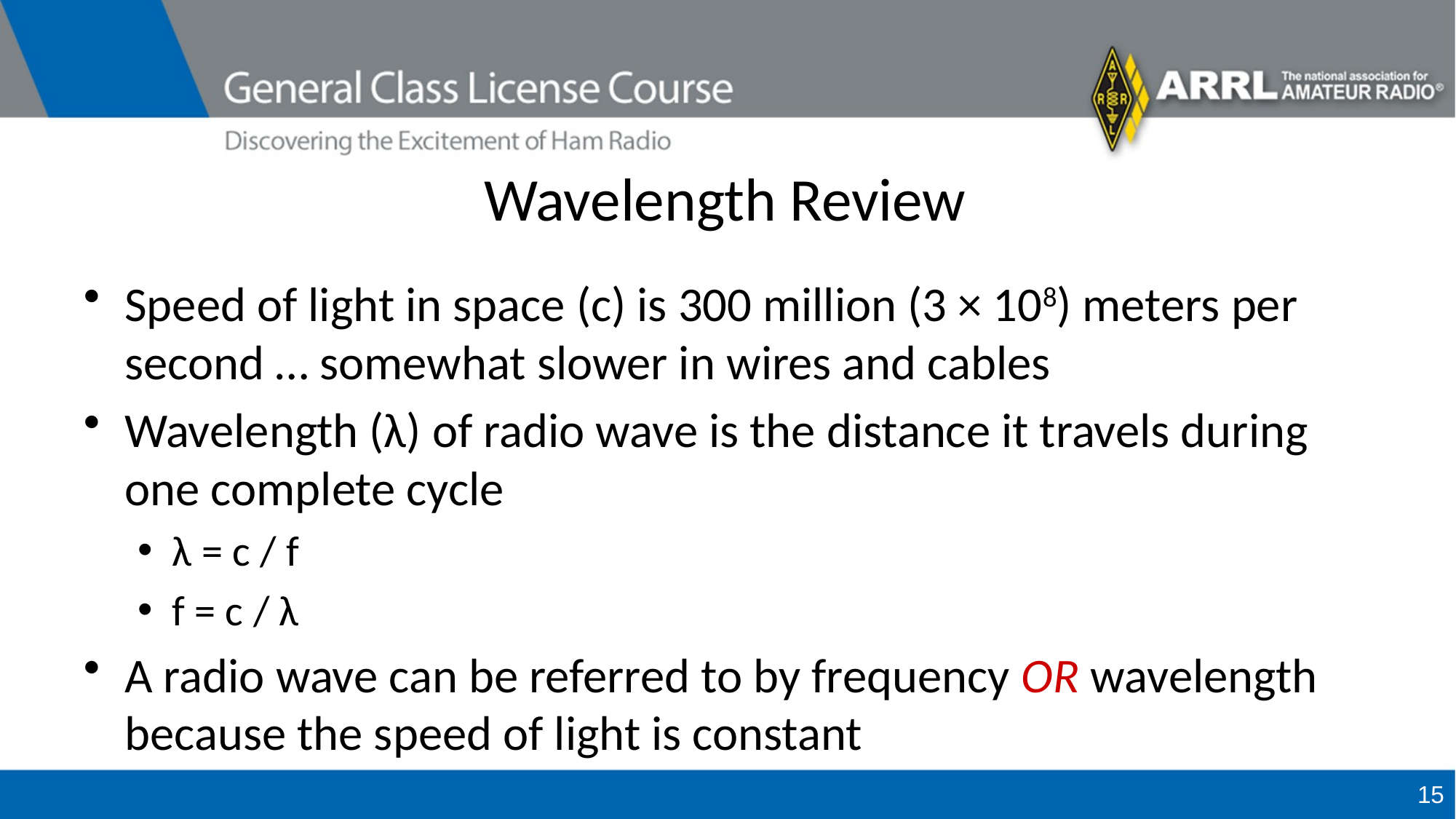

# Wavelength Review
Speed of light in space (c) is 300 million (3 × 108) meters per second … somewhat slower in wires and cables
Wavelength (λ) of radio wave is the distance it travels during one complete cycle
λ = c / f
f = c / λ
A radio wave can be referred to by frequency OR wavelength because the speed of light is constant
15